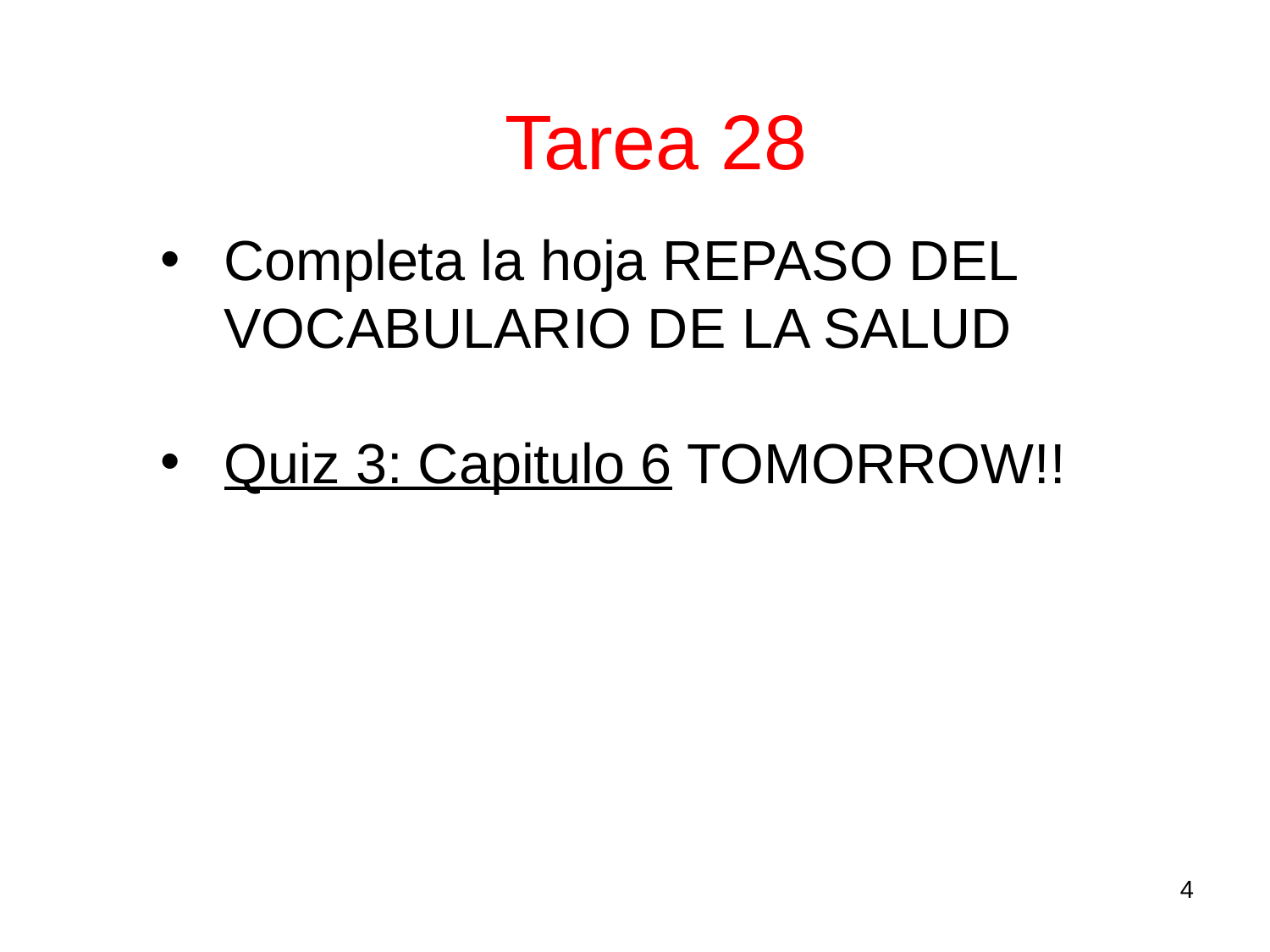

Tarea 28
Completa la hoja REPASO DEL VOCABULARIO DE LA SALUD

Quiz 3: Capitulo 6 TOMORROW!!
4